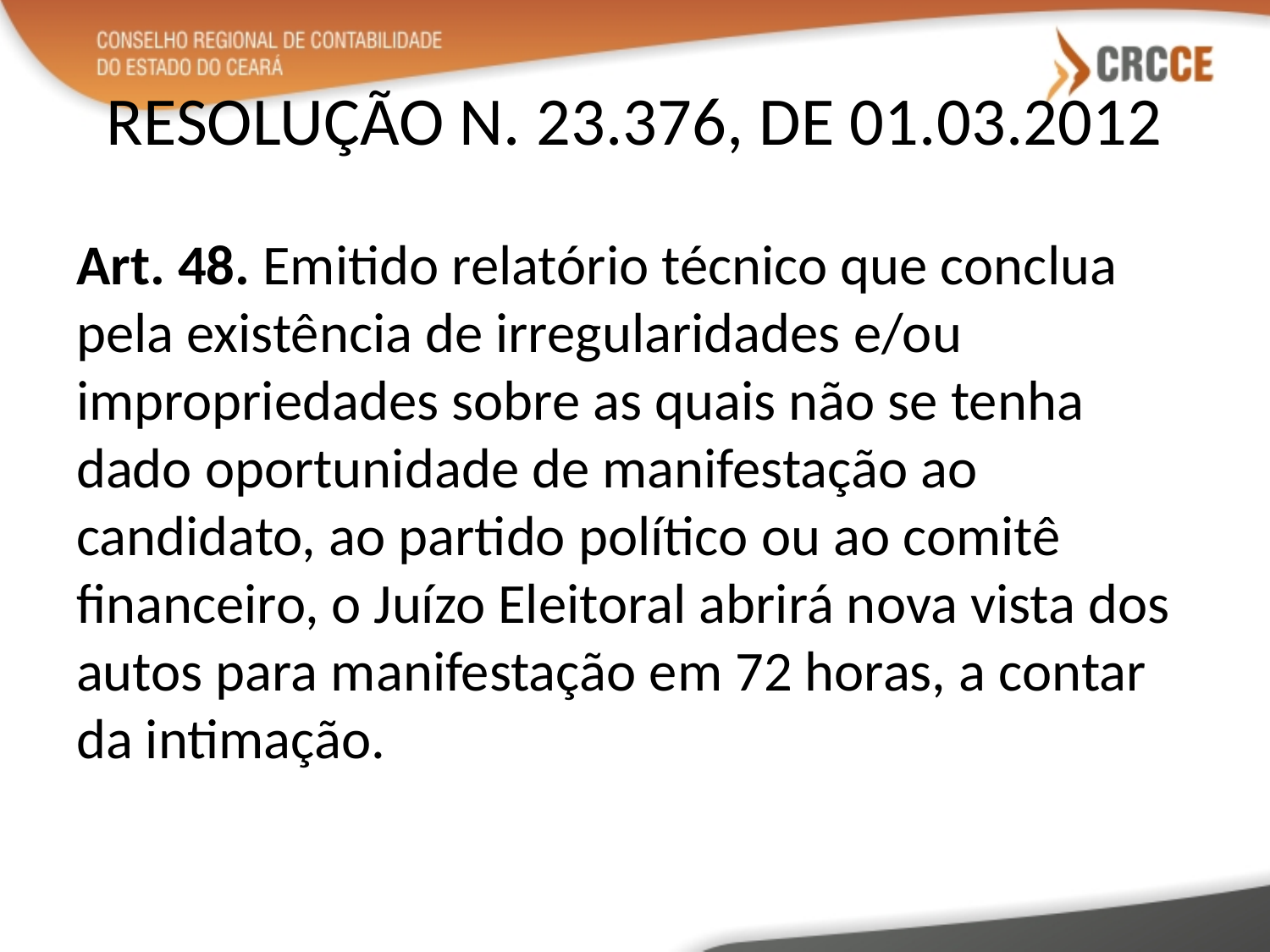

# RESOLUÇÃO N. 23.376, DE 01.03.2012
Art. 48. Emitido relatório técnico que conclua pela existência de irregularidades e/ou impropriedades sobre as quais não se tenha dado oportunidade de manifestação ao candidato, ao partido político ou ao comitê financeiro, o Juízo Eleitoral abrirá nova vista dos autos para manifestação em 72 horas, a contar da intimação.